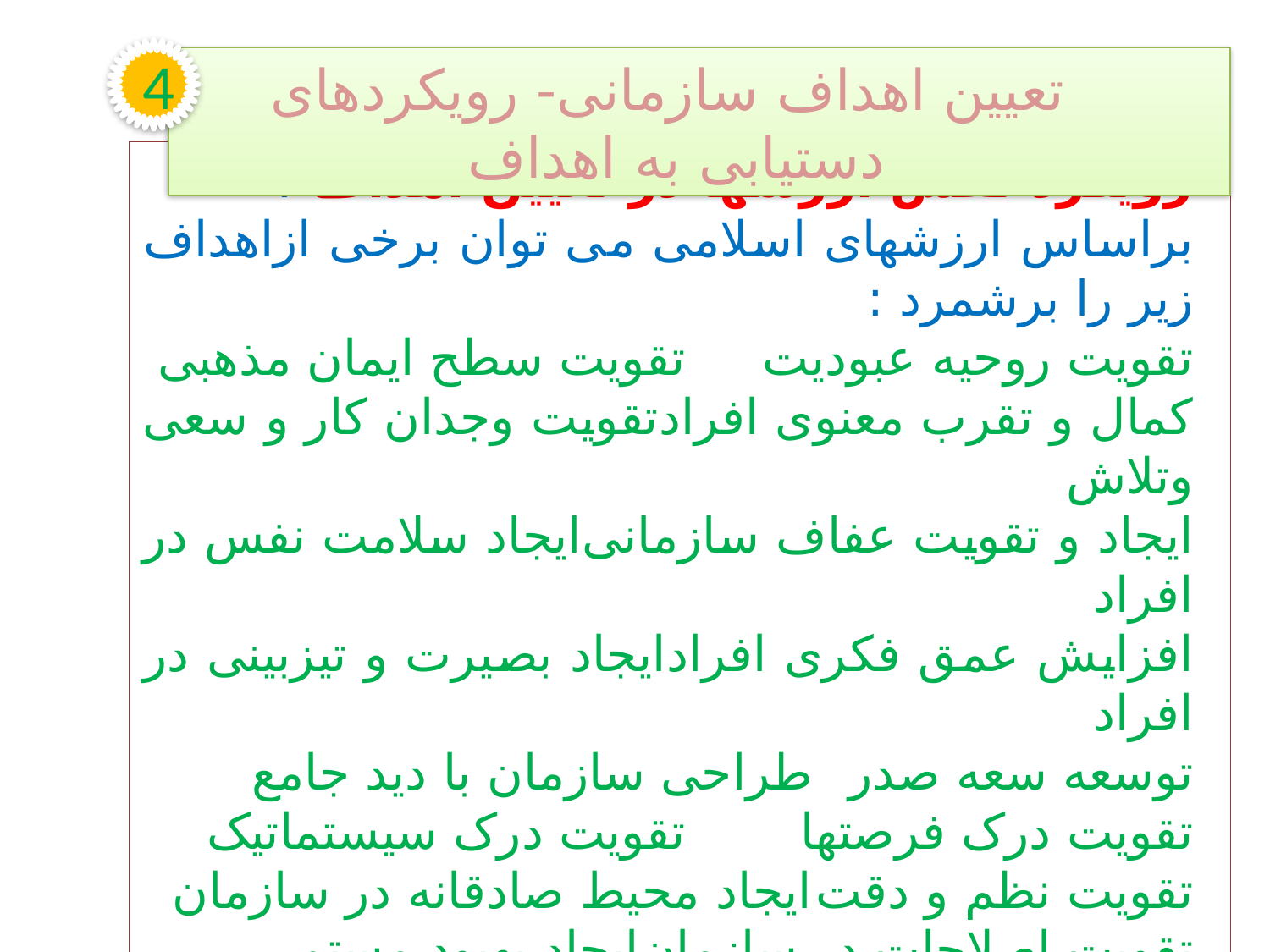

4
تعیین اهداف سازمانی- رویکردهای دستیابی به اهداف
رویکرد نقش ارزشها در تعیین اهداف :
براساس ارزشهای اسلامی می توان برخی ازاهداف زیر را برشمرد :
تقویت روحیه عبودیت		تقویت سطح ایمان مذهبی
کمال و تقرب معنوی افراد	تقویت وجدان کار و سعی وتلاش
ایجاد و تقویت عفاف سازمانی	ایجاد سلامت نفس در افراد
افزایش عمق فکری افراد	ایجاد بصیرت و تیزبینی در افراد
توسعه سعه صدر		طراحی سازمان با دید جامع
تقویت درک فرصتها		تقویت درک سیستماتیک
تقویت نظم و دقت		ایجاد محیط صادقانه در سازمان
تقویت اصلاحات در سازمان	ایجاد بهبود مستمر
رعایت مصالح سازمانی		ایجاد تعادل سازمانی